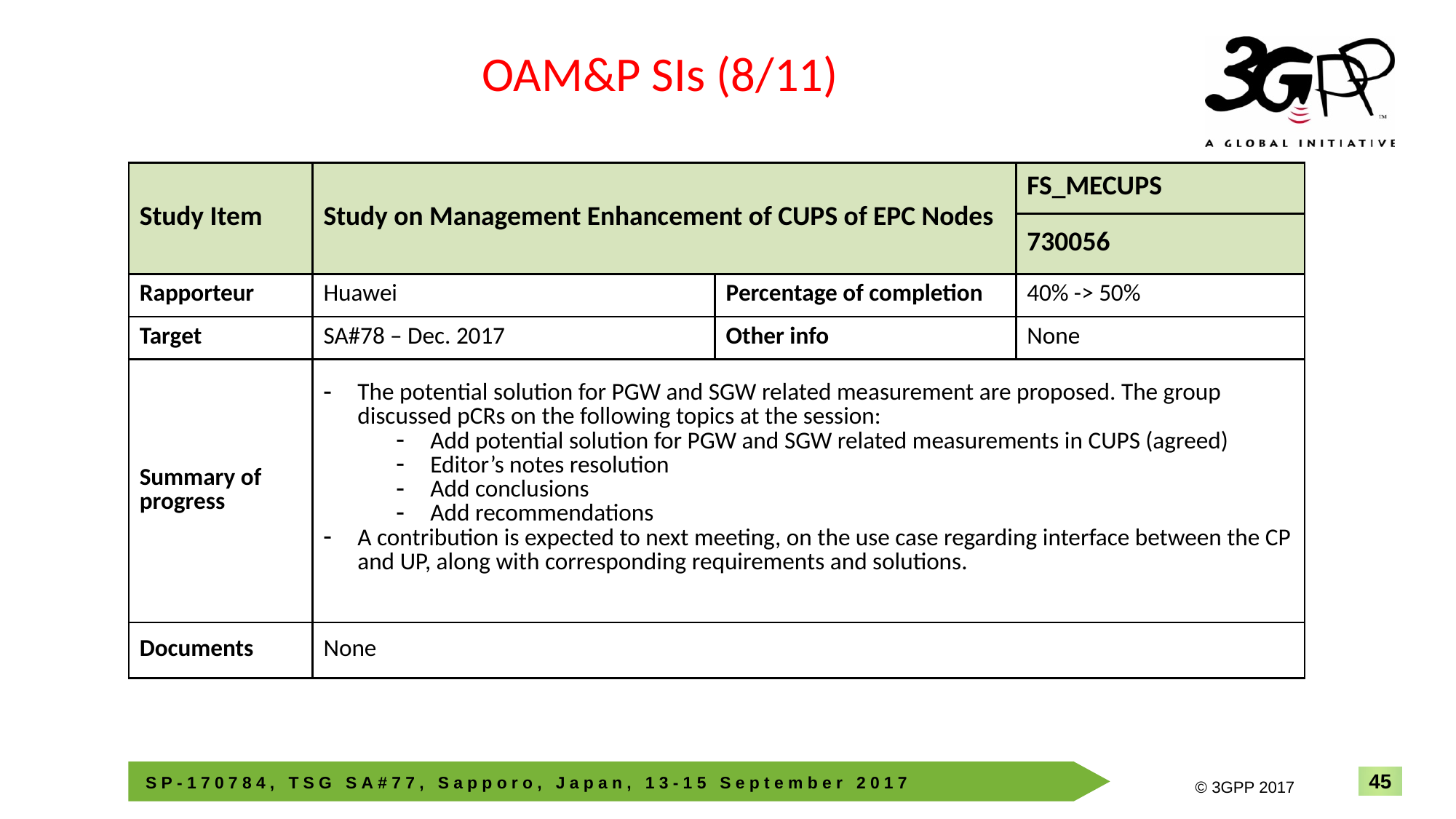

OAM&P SIs (8/11)
| Study Item | Study on Management Enhancement of CUPS of EPC Nodes |  | FS\_MECUPS |
| --- | --- | --- | --- |
|  |  |  | 730056 |
| Rapporteur | Huawei | Percentage of completion | 40% -> 50% |
| Target | SA#78 – Dec. 2017 | Other info | None |
| Summary of progress | The potential solution for PGW and SGW related measurement are proposed. The group discussed pCRs on the following topics at the session: Add potential solution for PGW and SGW related measurements in CUPS (agreed) Editor’s notes resolution Add conclusions Add recommendations A contribution is expected to next meeting, on the use case regarding interface between the CP and UP, along with corresponding requirements and solutions. |  |  |
| Documents | None |  |  |